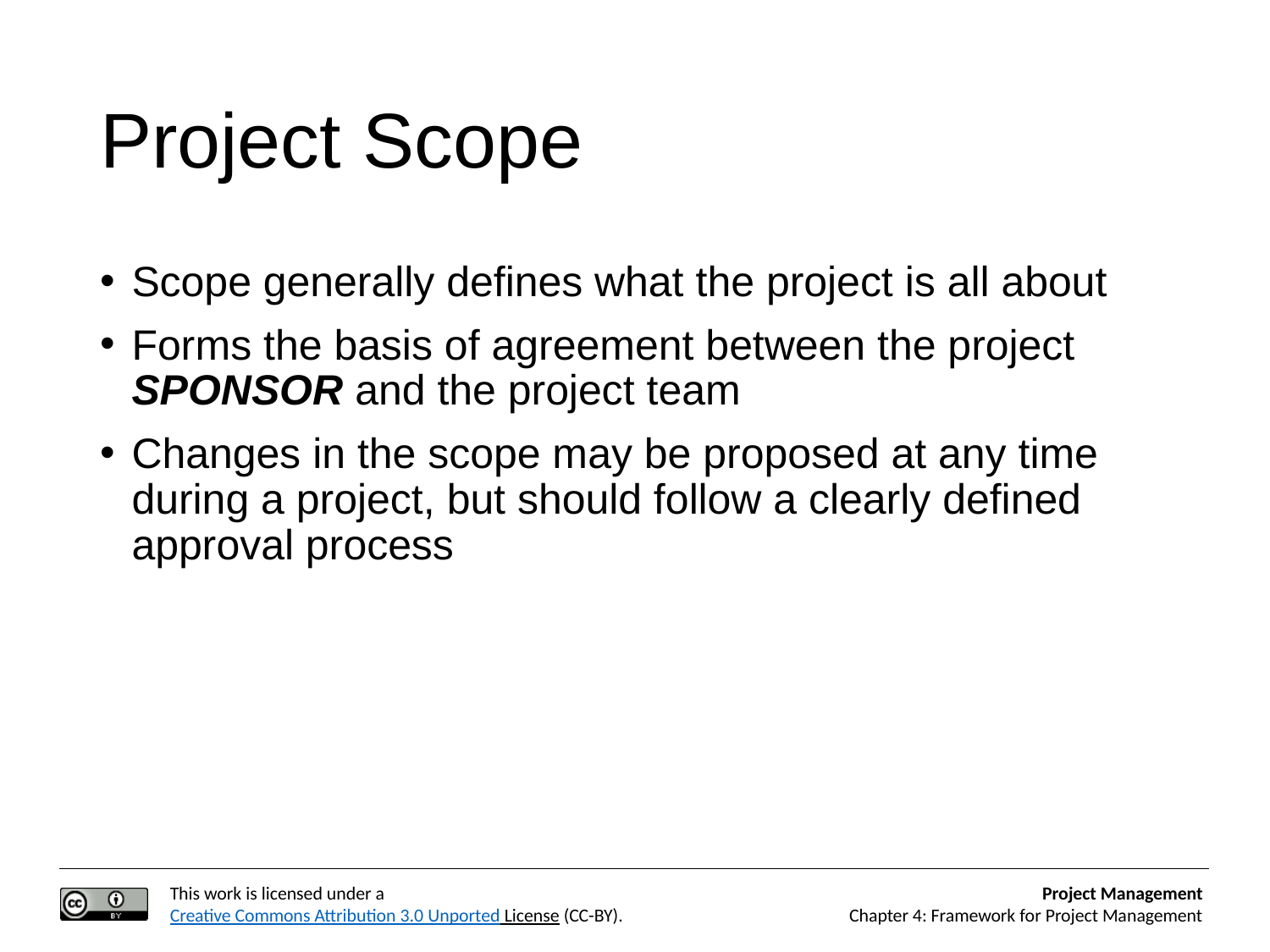

# Project Scope
Scope generally defines what the project is all about
Forms the basis of agreement between the project SPONSOR and the project team
Changes in the scope may be proposed at any time during a project, but should follow a clearly defined approval process